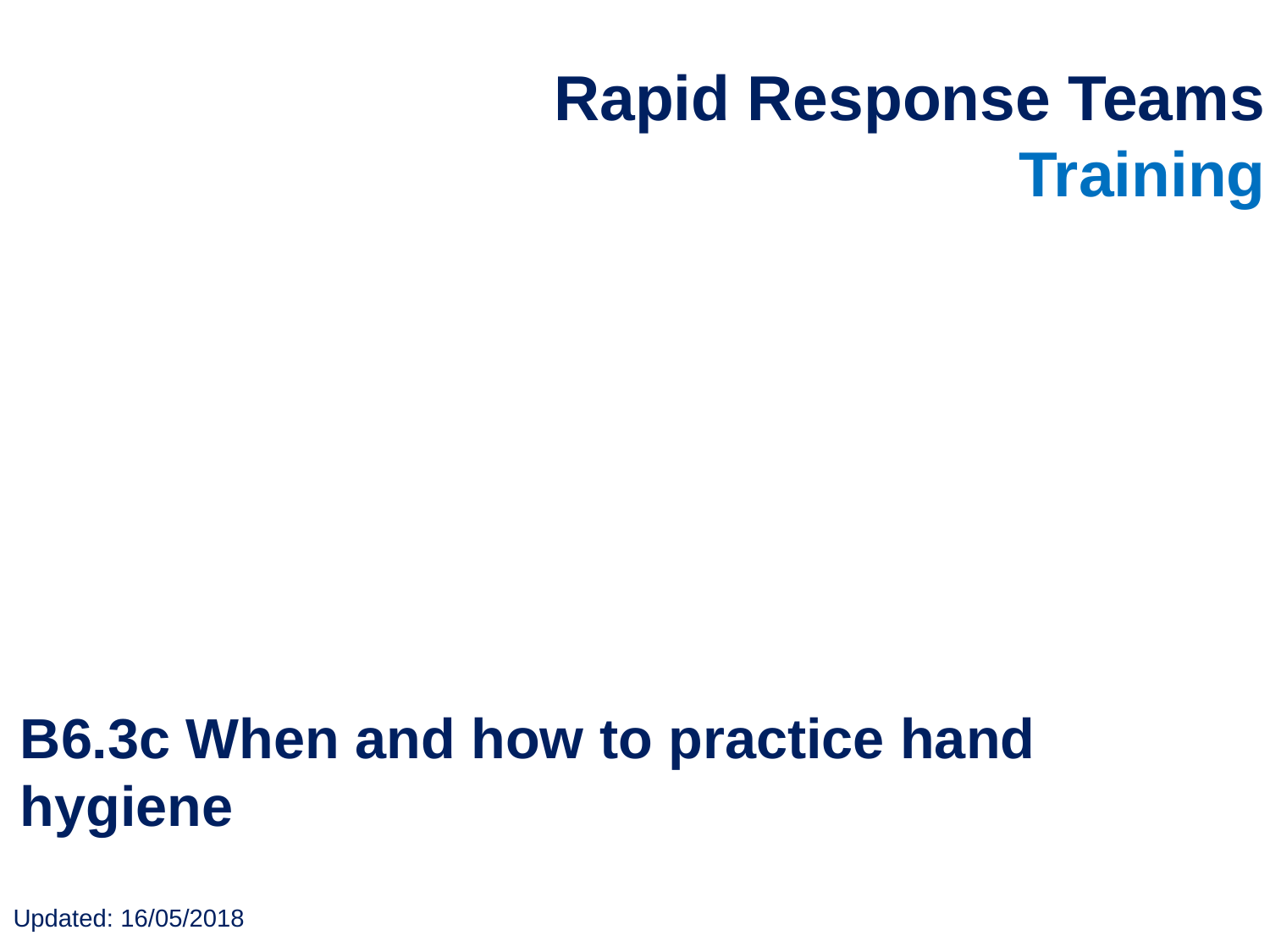

Rapid Response Teams Training
B6.3c When and how to practice hand hygiene
Updated: 16/05/2018